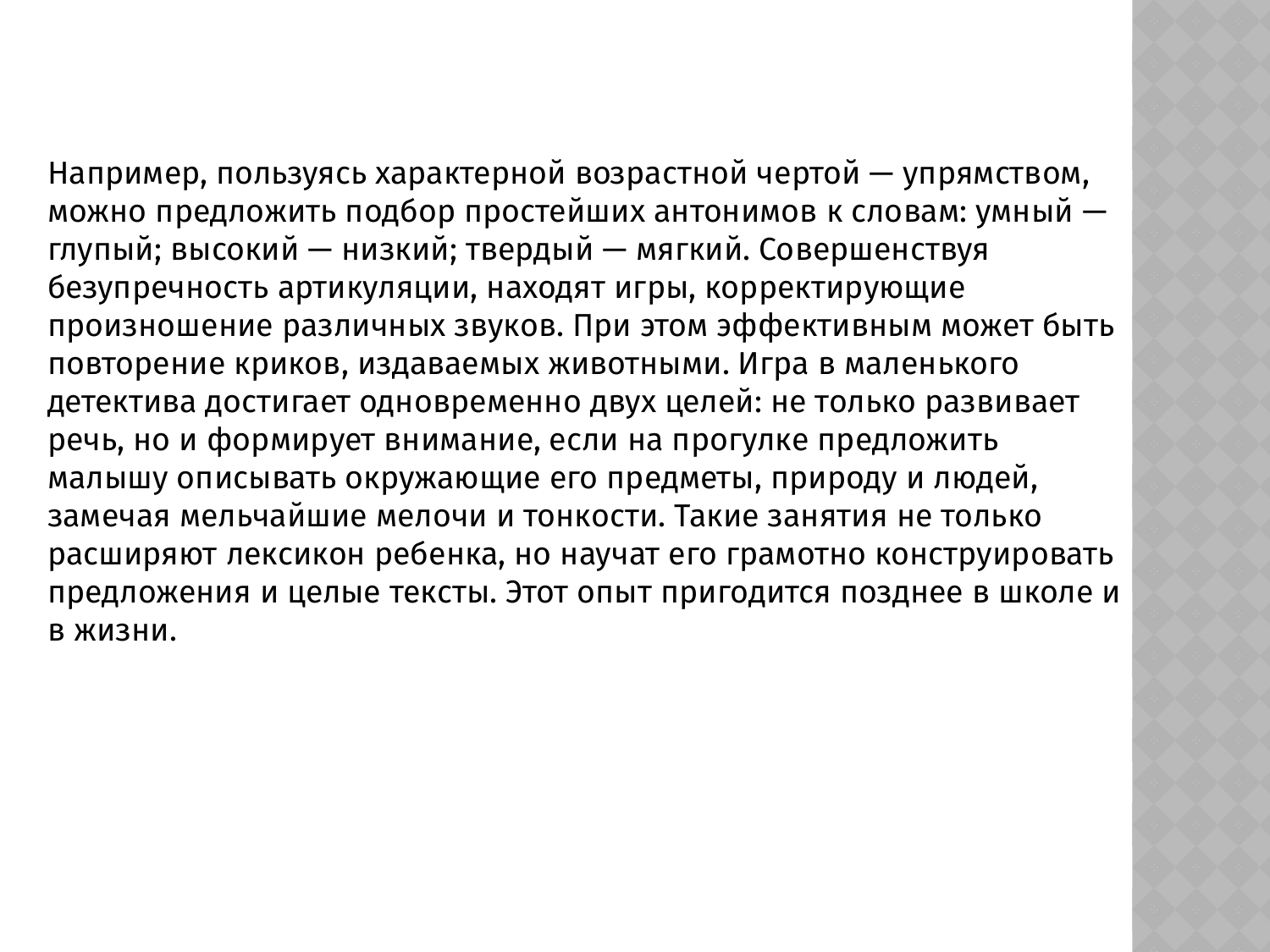

Например, пользуясь характерной возрастной чертой — упрямством, можно предложить подбор простейших антонимов к словам: умный — глупый; высокий — низкий; твердый — мягкий. Совершенствуя безупречность артикуляции, находят игры, корректирующие произношение различных звуков. При этом эффективным может быть повторение криков, издаваемых животными. Игра в маленького детектива достигает одновременно двух целей: не только развивает речь, но и формирует внимание, если на прогулке предложить малышу описывать окружающие его предметы, природу и людей, замечая мельчайшие мелочи и тонкости. Такие занятия не только расширяют лексикон ребенка, но научат его грамотно конструировать предложения и целые тексты. Этот опыт пригодится позднее в школе и в жизни.